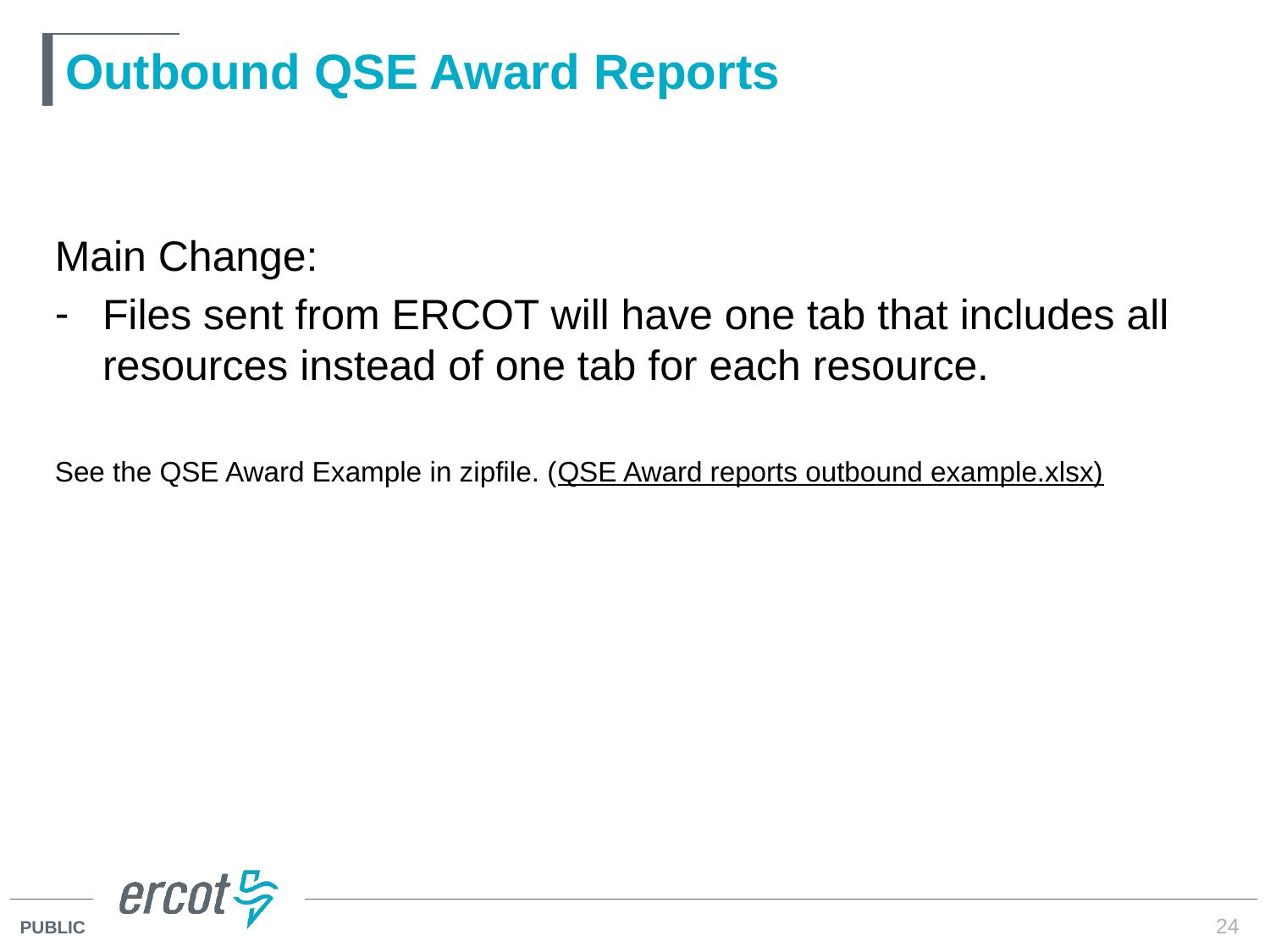

# Outbound QSE Award Reports
Main Change:
Files sent from ERCOT will have one tab that includes all resources instead of one tab for each resource.

See the QSE Award Example in zipfile. (QSE Award reports outbound example.xlsx)
24